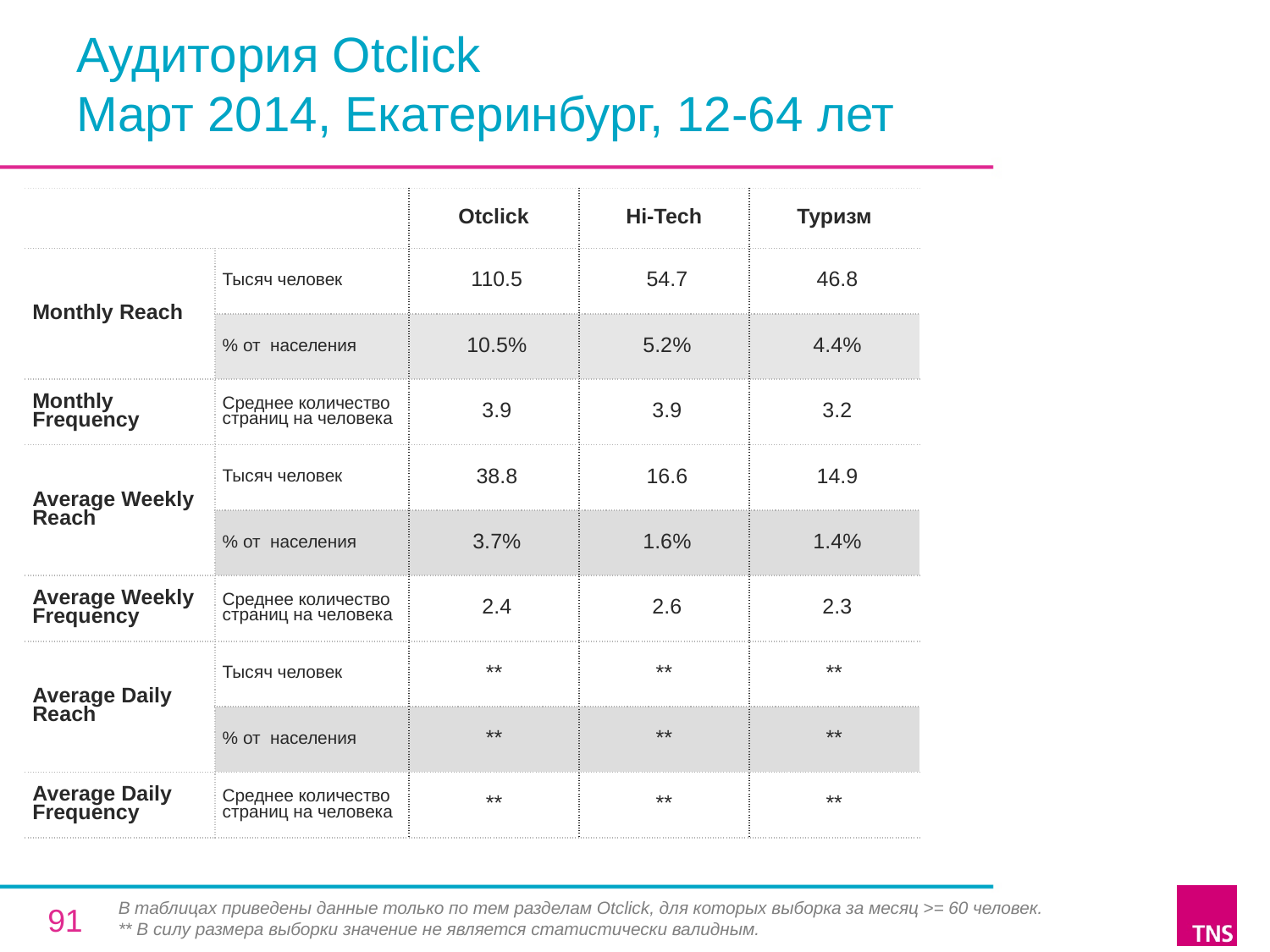

# Аудитория Otclick Март 2014, Екатеринбург, 12-64 лет
|  |  | Otclick | Hi-Tech | Туризм |
| --- | --- | --- | --- | --- |
| Monthly Reach | Тысяч человек | 110.5 | 54.7 | 46.8 |
|  | % от населения | 10.5% | 5.2% | 4.4% |
| Monthly Frequency | Среднее количество страниц на человека | 3.9 | 3.9 | 3.2 |
| Average Weekly Reach | Тысяч человек | 38.8 | 16.6 | 14.9 |
|  | % от населения | 3.7% | 1.6% | 1.4% |
| Average Weekly Frequency | Среднее количество страниц на человека | 2.4 | 2.6 | 2.3 |
| Average Daily Reach | Тысяч человек | \*\* | \*\* | \*\* |
|  | % от населения | \*\* | \*\* | \*\* |
| Average Daily Frequency | Среднее количество страниц на человека | \*\* | \*\* | \*\* |
В таблицах приведены данные только по тем разделам Otclick, для которых выборка за месяц >= 60 человек.
** В силу размера выборки значение не является статистически валидным.
91